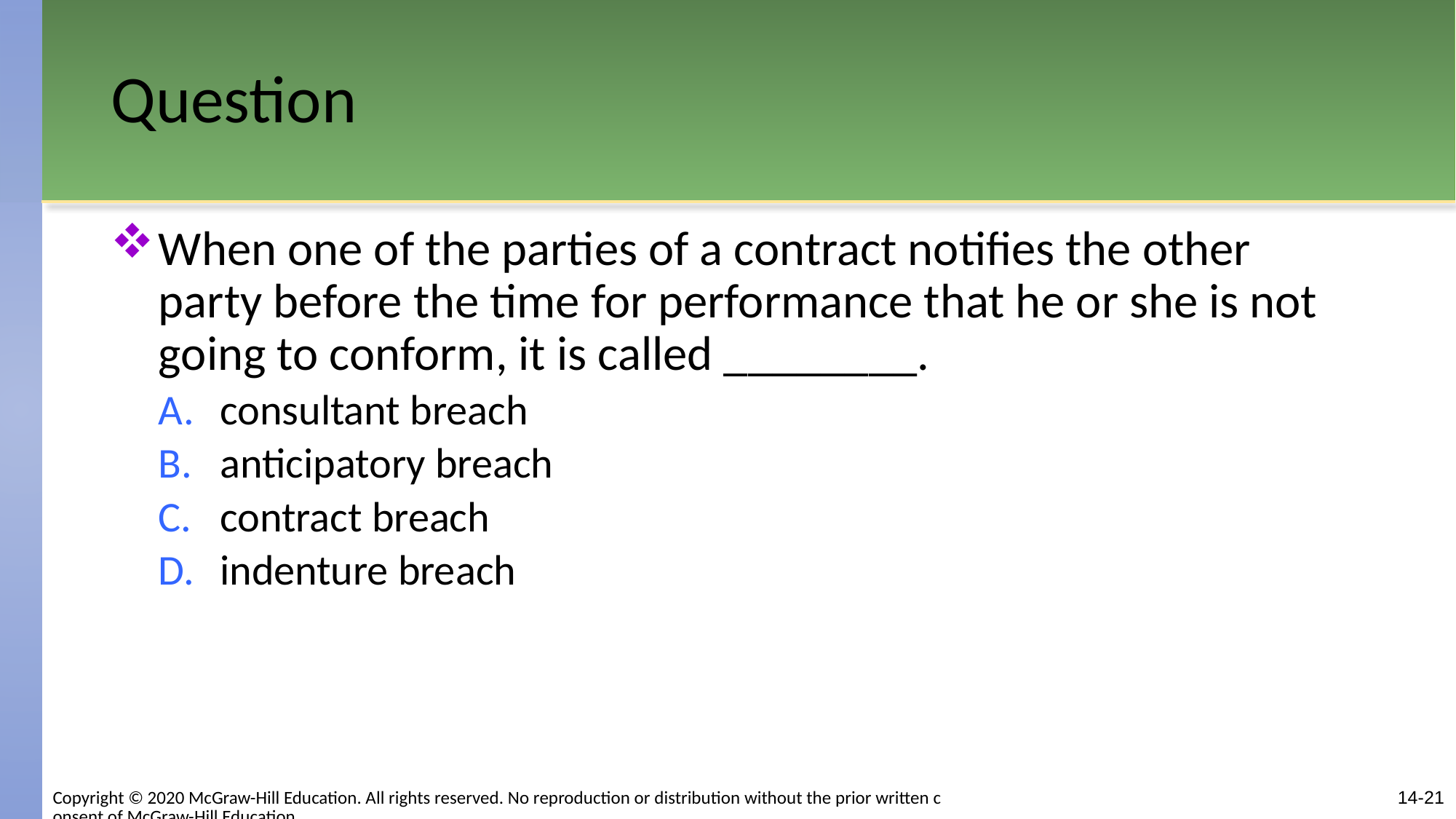

# Question
When one of the parties of a contract notifies the other party before the time for performance that he or she is not going to conform, it is called ________.
consultant breach
anticipatory breach
contract breach
indenture breach

Copyright © 2020 McGraw-Hill Education. All rights reserved. No reproduction or distribution without the prior written consent of McGraw-Hill Education.
14-21